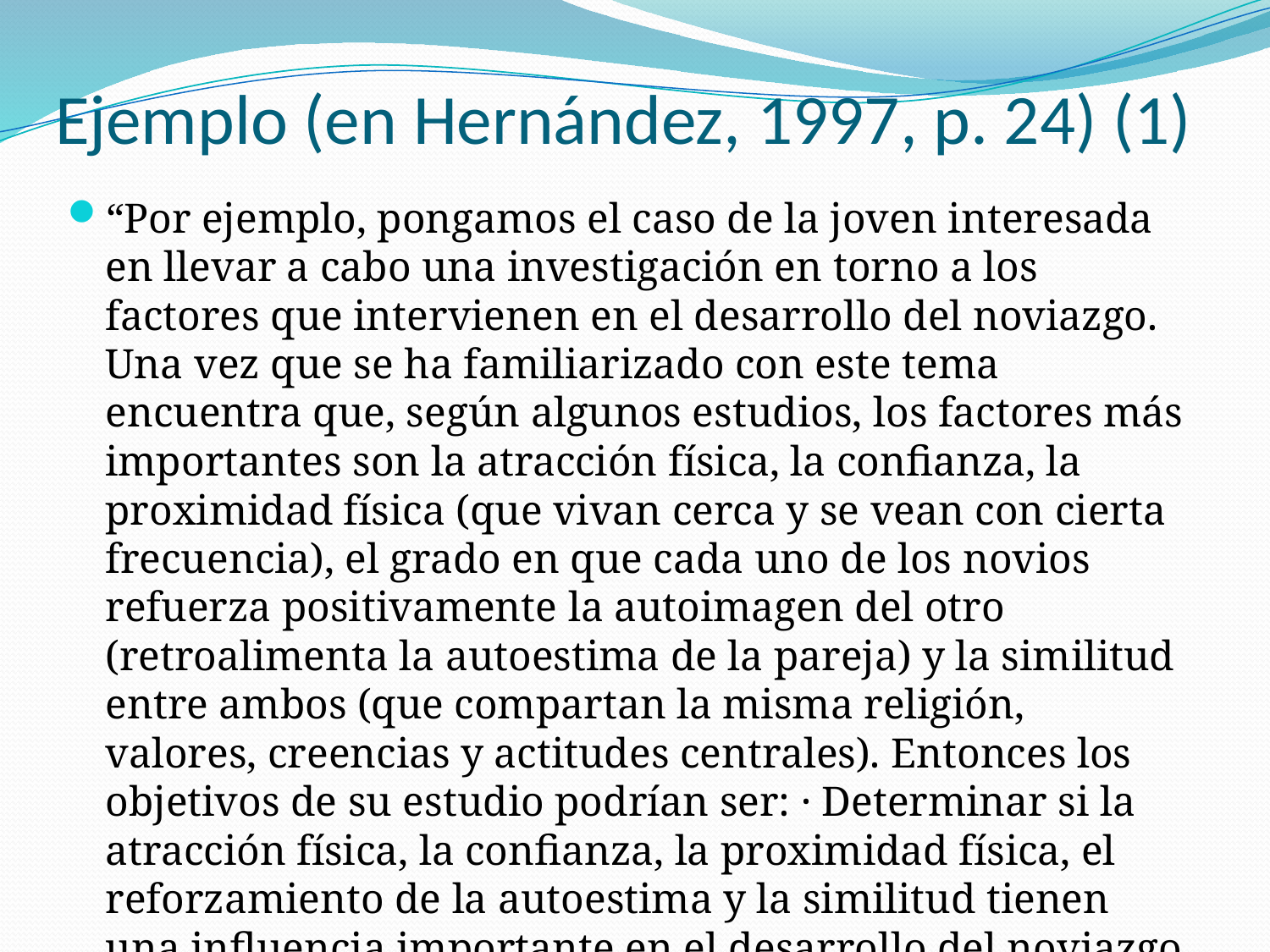

# Ejemplo (en Hernández, 1997, p. 24) (1)
“Por ejemplo, pongamos el caso de la joven interesada en llevar a cabo una investigación en torno a los factores que intervienen en el desarrollo del noviazgo. Una vez que se ha familiarizado con este tema encuentra que, según algunos estudios, los factores más importantes son la atracción física, la confianza, la proximidad física (que vivan cerca y se vean con cierta frecuencia), el grado en que cada uno de los novios refuerza positivamente la autoimagen del otro (retroalimenta la autoestima de la pareja) y la similitud entre ambos (que compartan la misma religión, valores, creencias y actitudes centrales). Entonces los objetivos de su estudio podrían ser: · Determinar si la atracción física, la confianza, la proximidad física, el reforzamiento de la autoestima y la similitud tienen una influencia importante en el desarrollo del noviazgo entre jóvenes guatemaltecos.